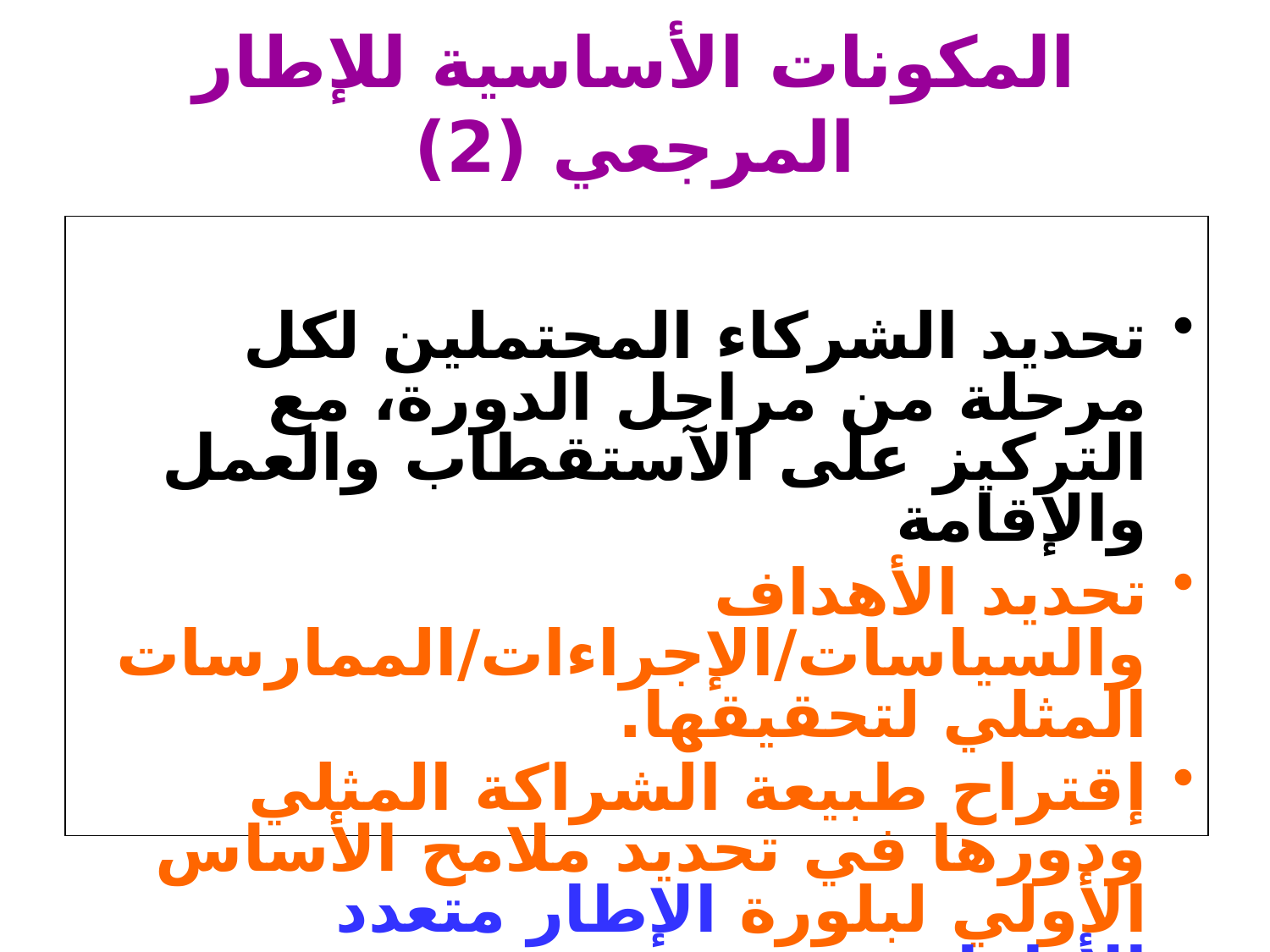

# المكونات الأساسية للإطار المرجعي (2)

تحديد الشركاء المحتملين لكل مرحلة من مراحل الدورة، مع التركيز على الآستقطاب والعمل والإقامة
تحديد الأهداف والسياسات/الإجراءات/الممارسات المثلي لتحقيقها.
إقتراح طبيعة الشراكة المثلي ودورها في تحديد ملامح الأساس الأولي لبلورة الإطار متعدد الأطراف